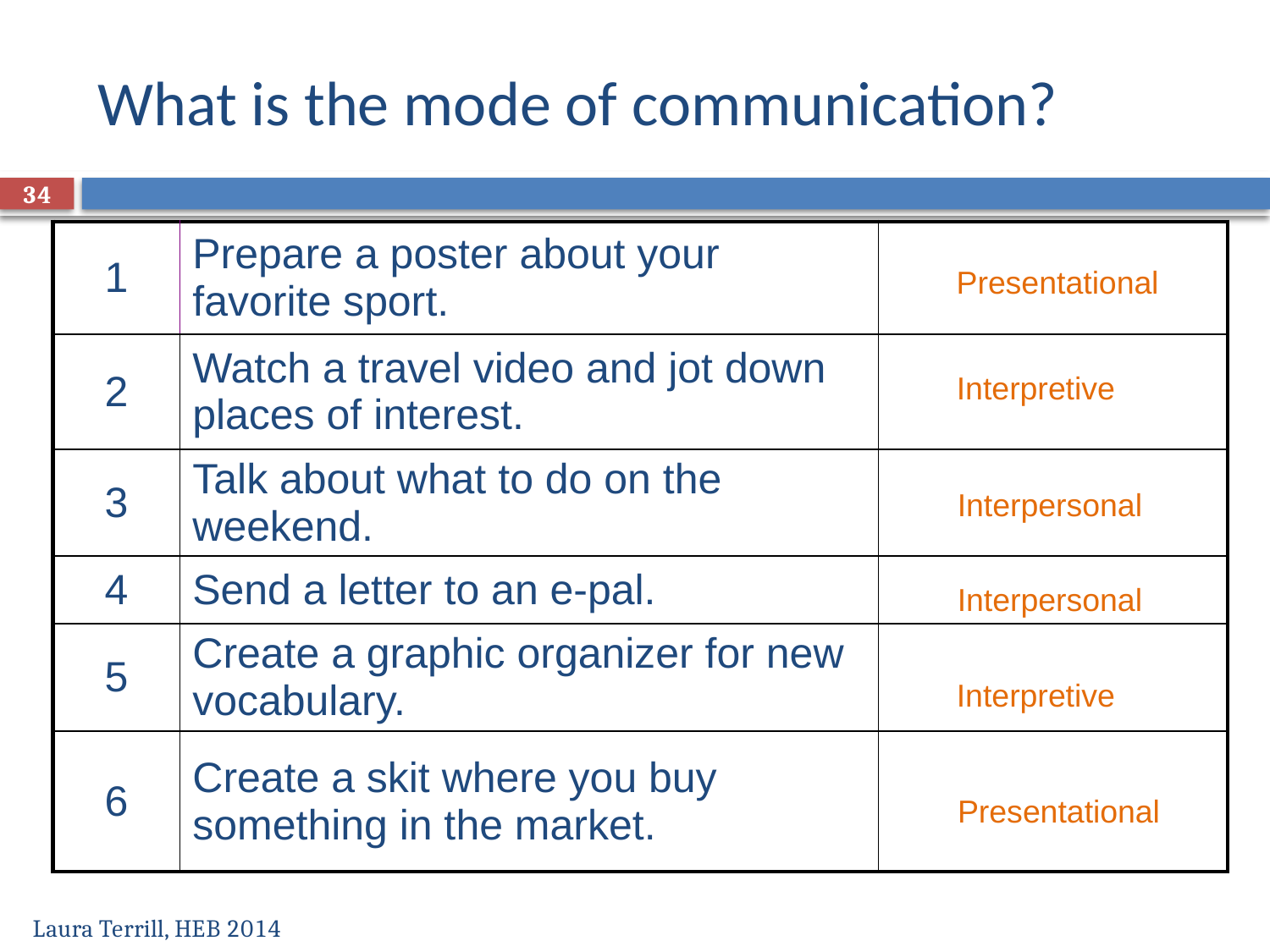

# What is the mode of communication?
34
| 1 | Prepare a poster about your favorite sport. |  |
| --- | --- | --- |
| 2 | Watch a travel video and jot down places of interest. |  |
| 3 | Talk about what to do on the weekend. |  |
| 4 | Send a letter to an e-pal. |  |
| 5 | Create a graphic organizer for new vocabulary. |  |
| 6 | Create a skit where you buy something in the market. |  |
Presentational
Interpretive
Interpersonal
Interpersonal
Interpretive
Presentational
Laura Terrill, HEB 2014